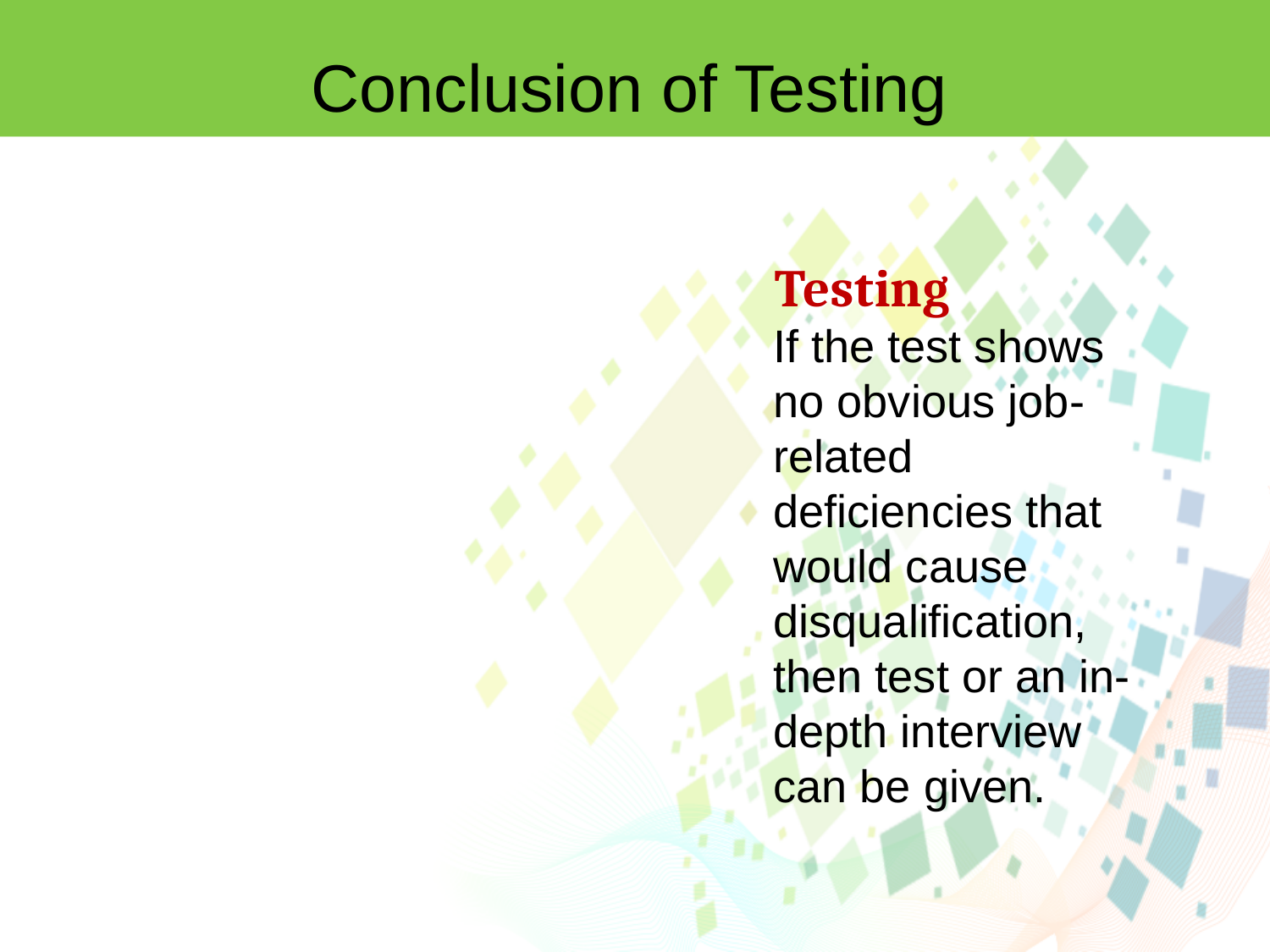

Conclusion of Testing
Testing
If the test shows no obvious job-related deficiencies that would cause disqualification, then test or an in-depth interview can be given.